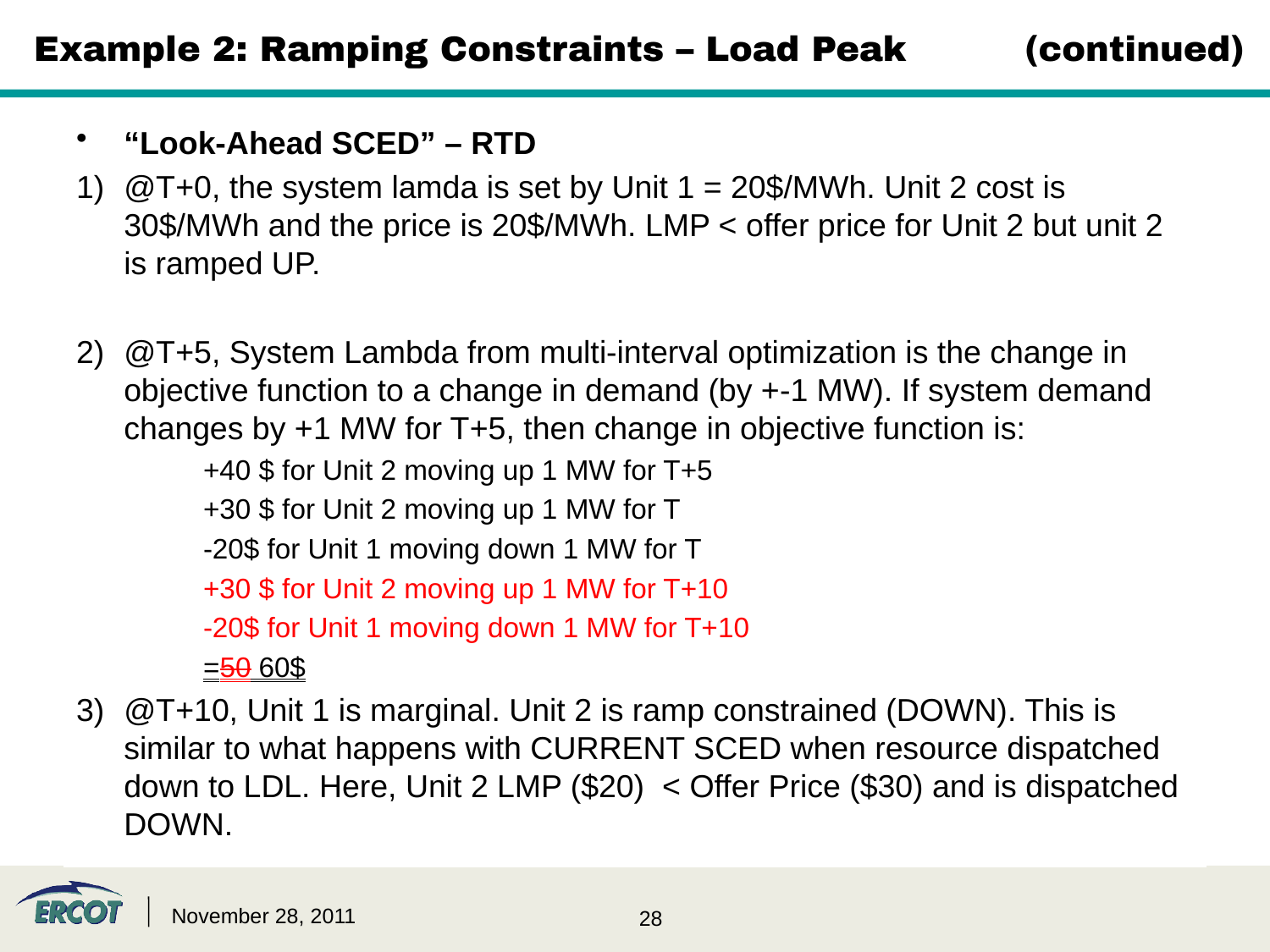

# Example 2: Ramping Constraints – Load Peak          (continued)
“Look-Ahead SCED” – RTD
@T+0, the system lamda is set by Unit 1 = 20$/MWh. Unit 2 cost is 30$/MWh and the price is 20$/MWh. LMP < offer price for Unit 2 but unit 2 is ramped UP.

@T+5, System Lambda from multi-interval optimization is the change in objective function to a change in demand (by +-1 MW). If system demand changes by +1 MW for T+5, then change in objective function is:
+40 $ for Unit 2 moving up 1 MW for T+5
+30 $ for Unit 2 moving up 1 MW for T
-20$ for Unit 1 moving down 1 MW for T
+30 $ for Unit 2 moving up 1 MW for T+10
-20$ for Unit 1 moving down 1 MW for T+10
=50 60$
@T+10, Unit 1 is marginal. Unit 2 is ramp constrained (DOWN). This is similar to what happens with CURRENT SCED when resource dispatched down to LDL. Here, Unit 2 LMP ($20)  < Offer Price ($30) and is dispatched DOWN.
November 28, 2011